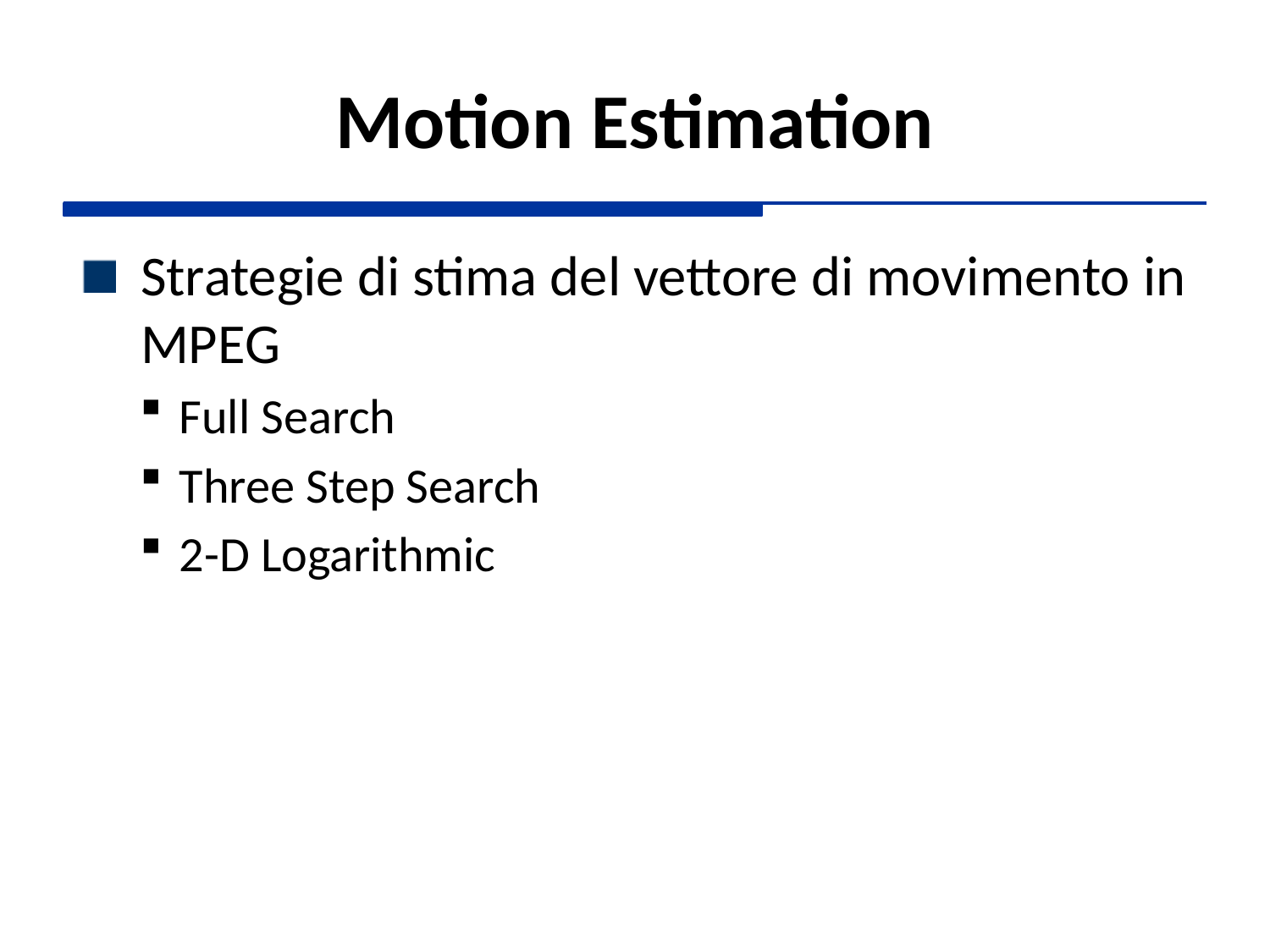

# Motion Estimation
Strategie di stima del vettore di movimento in MPEG
Full Search
Three Step Search
2-D Logarithmic